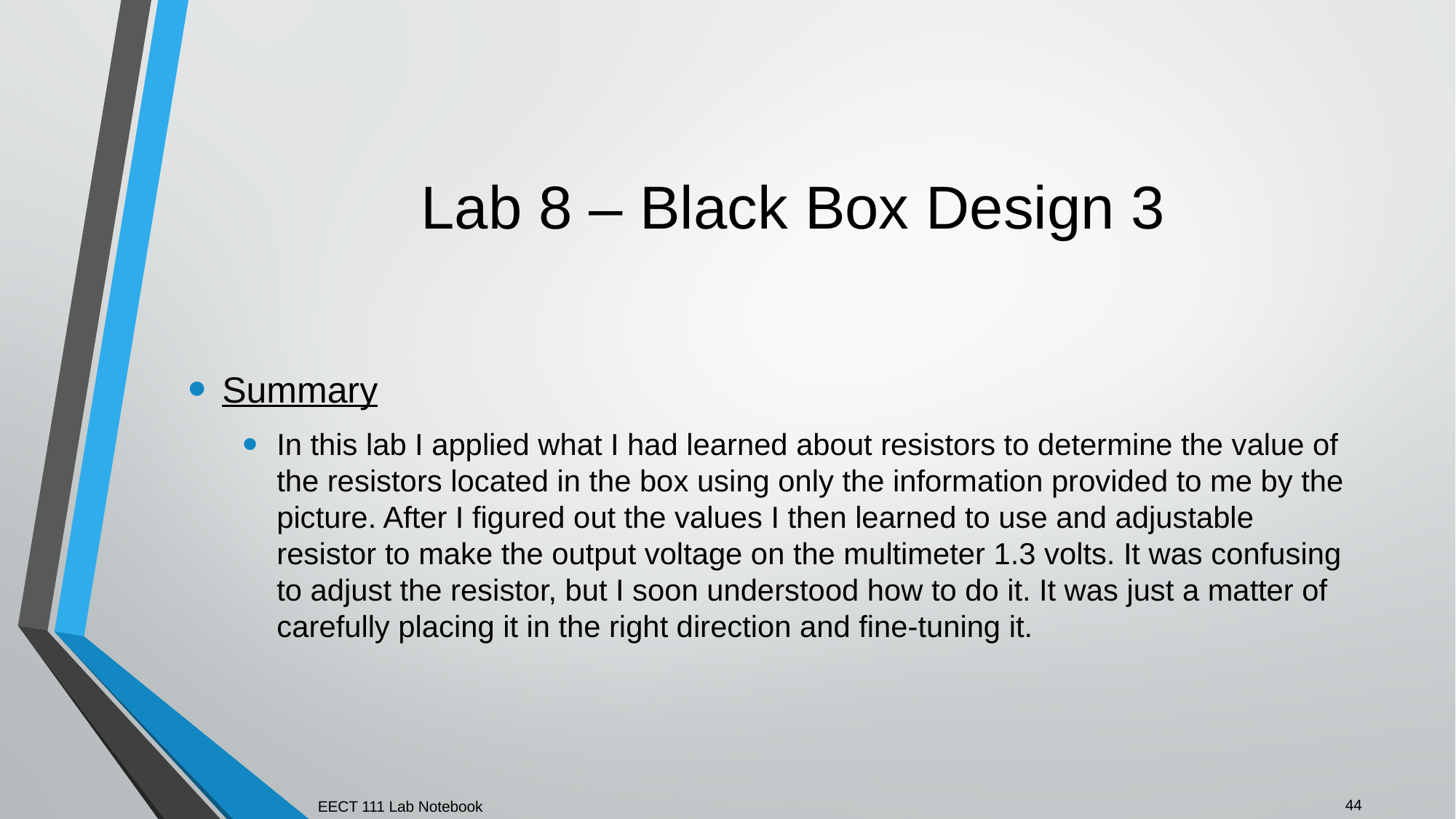

Lab 8 – Black Box Design 3
Summary
In this lab I applied what I had learned about resistors to determine the value of the resistors located in the box using only the information provided to me by the picture. After I figured out the values I then learned to use and adjustable resistor to make the output voltage on the multimeter 1.3 volts. It was confusing to adjust the resistor, but I soon understood how to do it. It was just a matter of carefully placing it in the right direction and fine-tuning it.
44
EECT 111 Lab Notebook